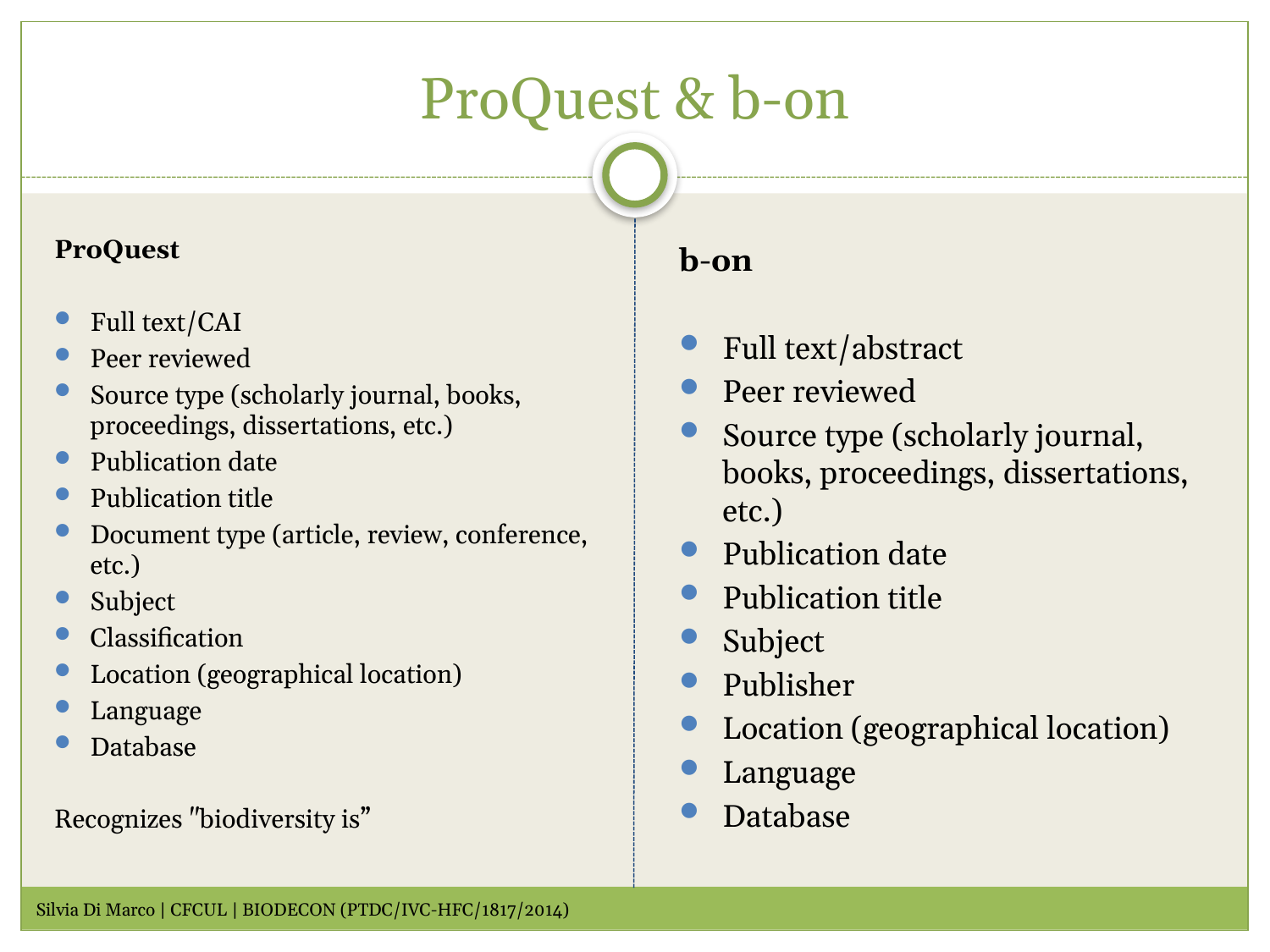

# ProQuest & b-on

ProQuest

Full text/CAI
Peer reviewed
Source type (scholarly journal, books, proceedings, dissertations, etc.)
Publication date
Publication title
Document type (article, review, conference, etc.)
Subject
Classification
Location (geographical location)
Language
Database

Recognizes "biodiversity is”

b-on

Full text/abstract
Peer reviewed
Source type (scholarly journal, books, proceedings, dissertations, etc.)
Publication date
Publication title
Subject
Publisher
Location (geographical location)
Language
Database
Silvia Di Marco | CFCUL | BIODECON (PTDC/IVC-HFC/1817/2014)